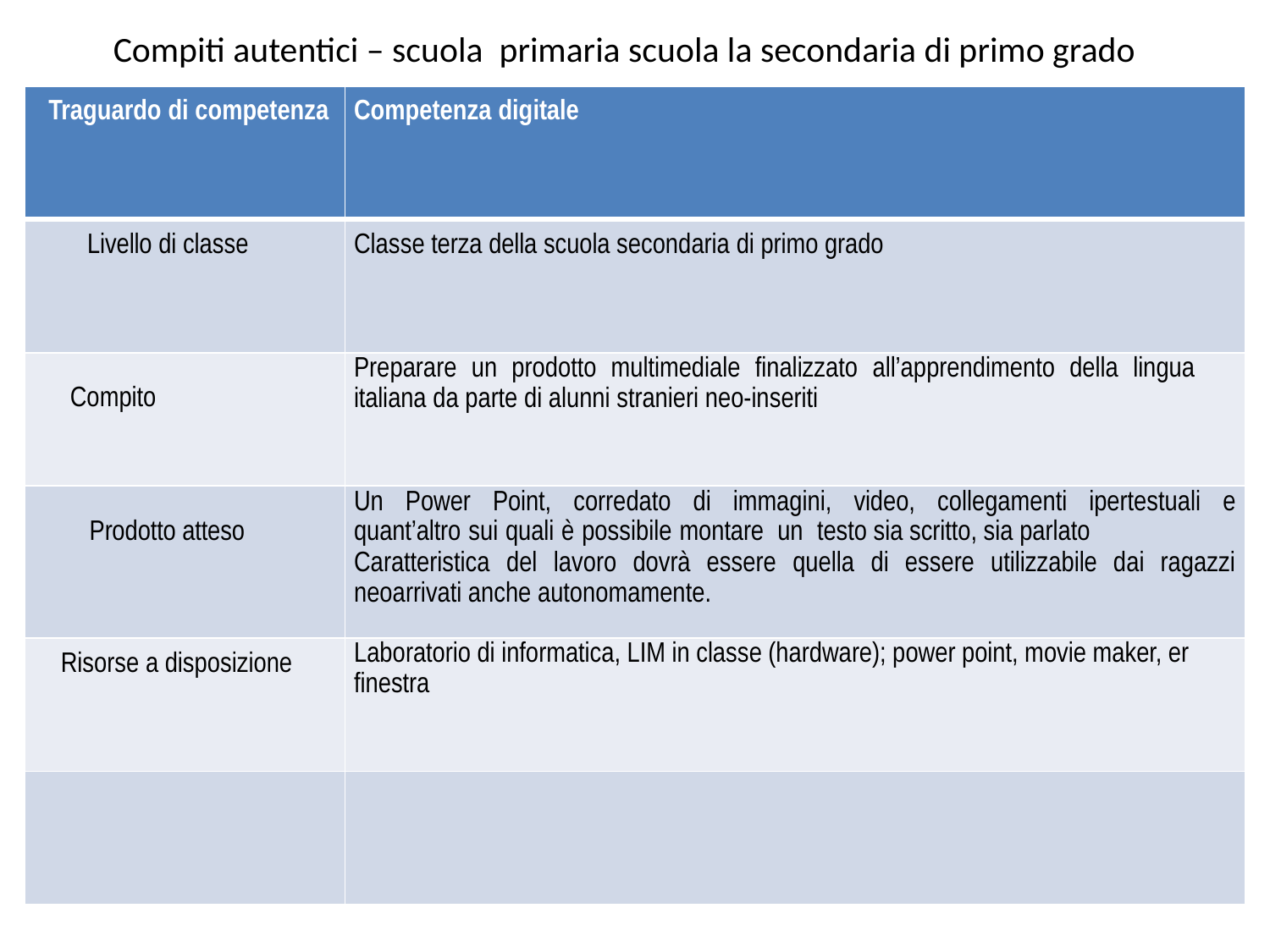

# Compiti autentici – scuola  primaria scuola la secondaria di primo grado
| Traguardo di competenza | Competenza digitale |
| --- | --- |
| Livello di classe | Classe terza della scuola secondaria di primo grado |
| Compito | Preparare un prodotto multimediale finalizzato all’apprendimento della lingua italiana da parte di alunni stranieri neo-inseriti |
| Prodotto atteso | Un Power Point, corredato di immagini, video, collegamenti ipertestuali e quant’altro sui quali è possibile montare un testo sia scritto, sia parlato Caratteristica del lavoro dovrà essere quella di essere utilizzabile dai ragazzi neoarrivati anche autonomamente. |
| Risorse a disposizione | Laboratorio di informatica, LIM in classe (hardware); power point, movie maker, er finestra |
|  |  |